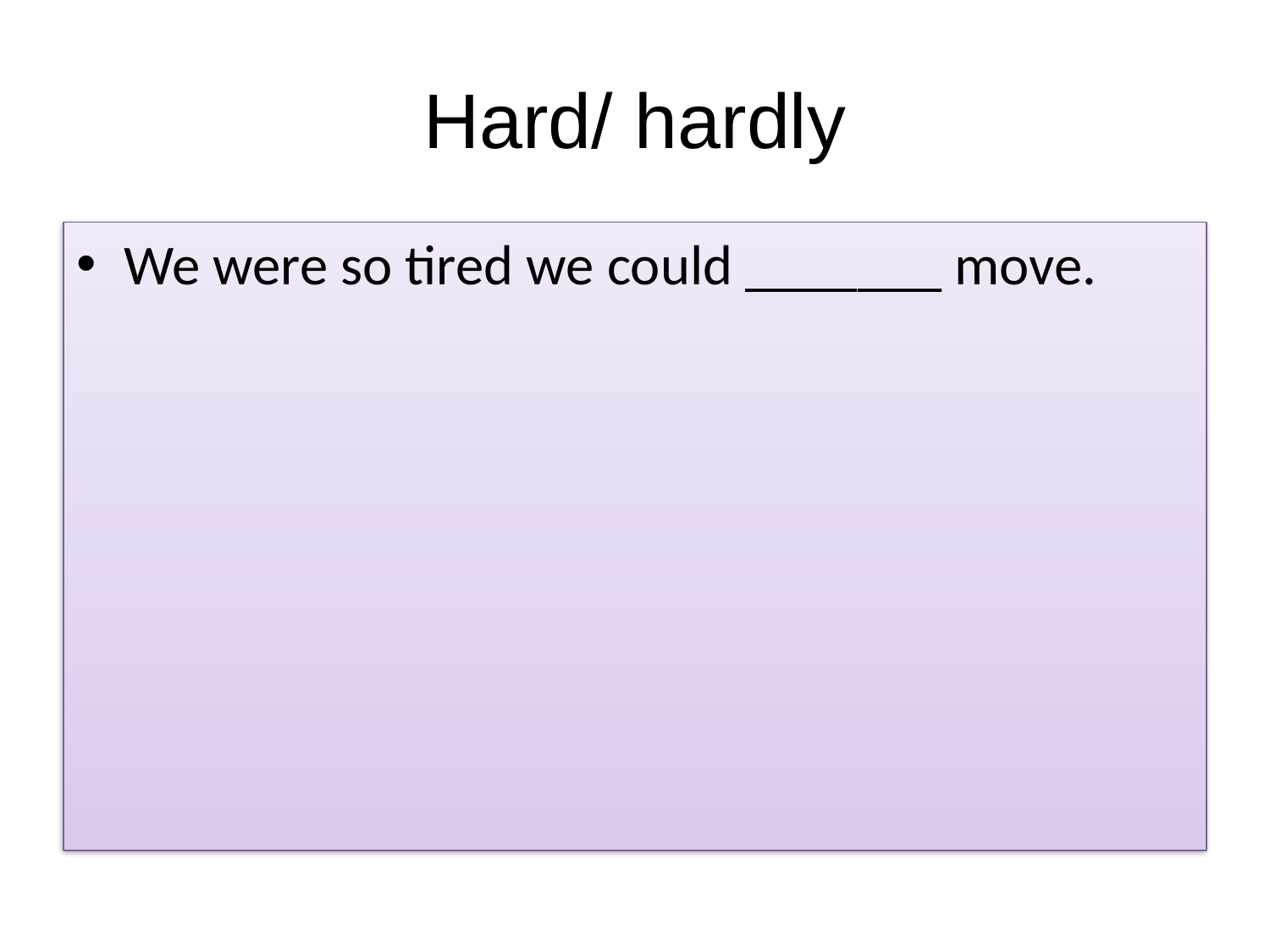

# Hard/ hardly
We were so tired we could _______ move.